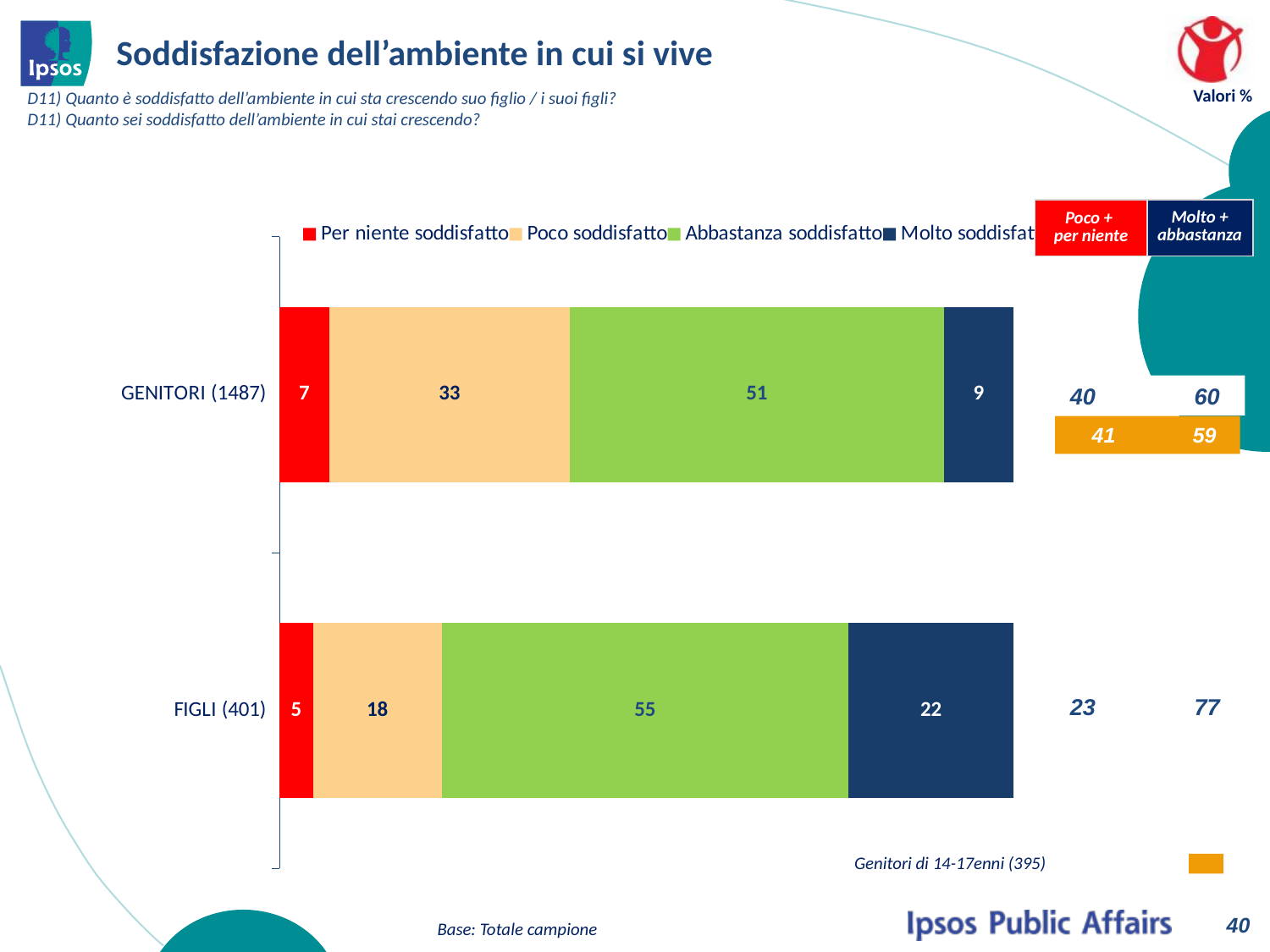

# Soddisfazione dell’ambiente in cui si vive
Valori %
D11) Quanto è soddisfatto dell’ambiente in cui sta crescendo suo figlio / i suoi figli?
D11) Quanto sei soddisfatto dell’ambiente in cui stai crescendo?

### Chart

| Category | Per niente soddisfatto | Poco soddisfatto | Abbastanza soddisfatto | Molto soddisfatto |
|---|---|---|---|---|
| GENITORI (1487) | 6.8 | 32.7 | 50.9 | 9.4 |
| FIGLI (401) | 4.6 | 17.5 | 55.4 | 22.4 |
| Poco + per niente | Molto + abbastanza |
| --- | --- |
	40	60
	41	59
	23	77
Genitori di 14-17enni (395)

40
Base: Totale campione